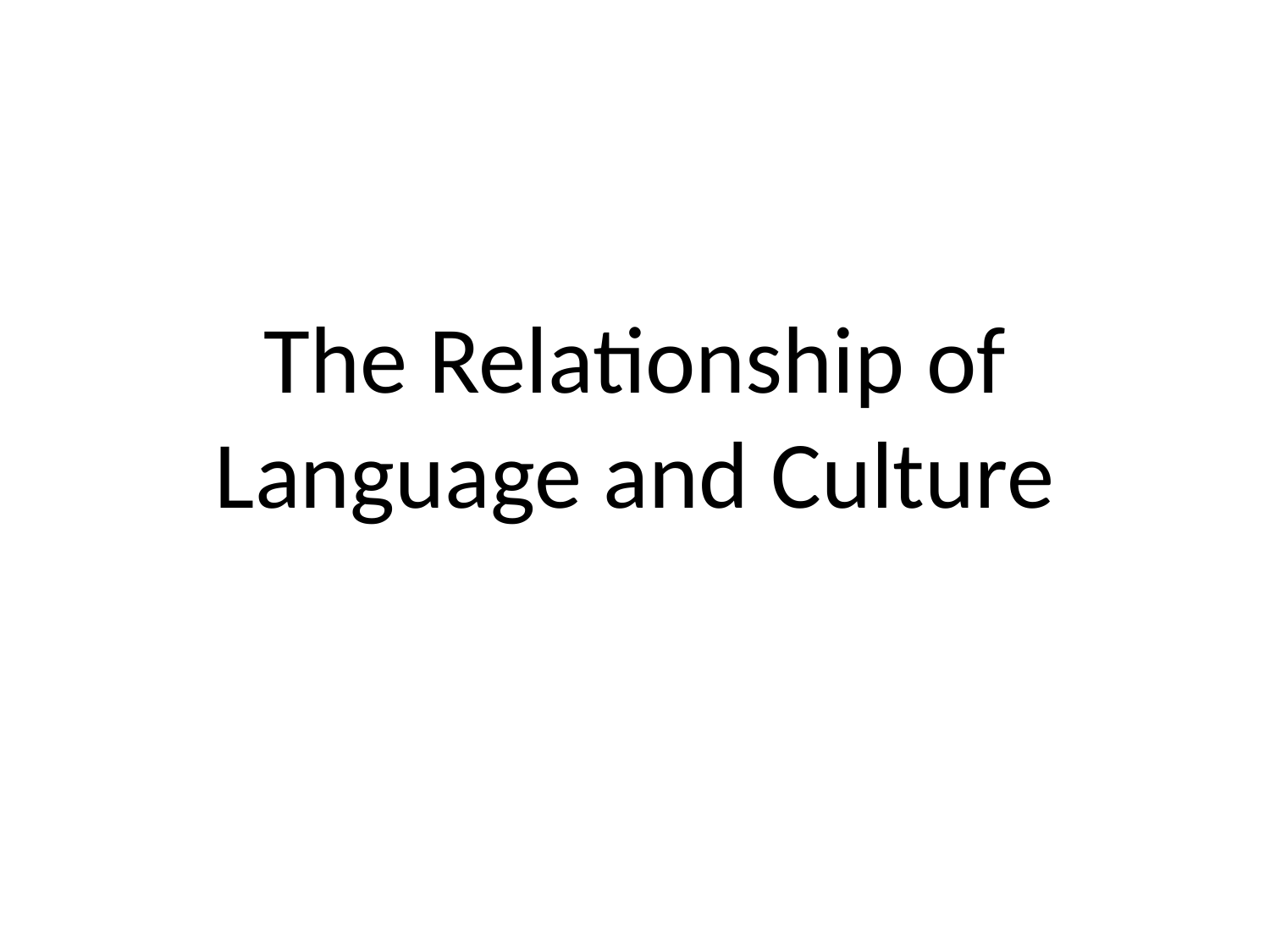

# The Relationship of Language and Culture